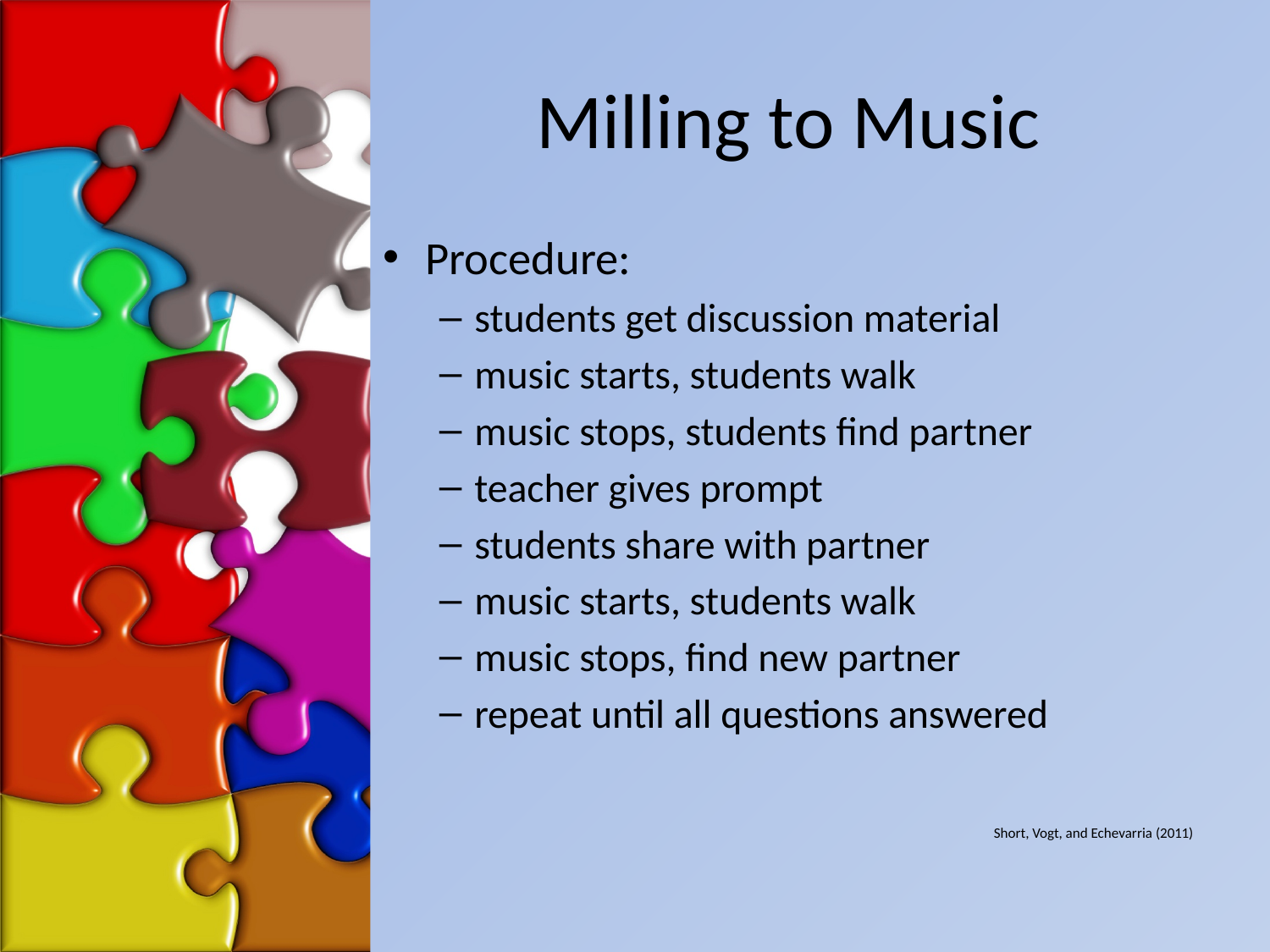

# Milling to Music
Procedure:
students get discussion material
music starts, students walk
music stops, students find partner
teacher gives prompt
students share with partner
music starts, students walk
music stops, find new partner
repeat until all questions answered

Short, Vogt, and Echevarria (2011)